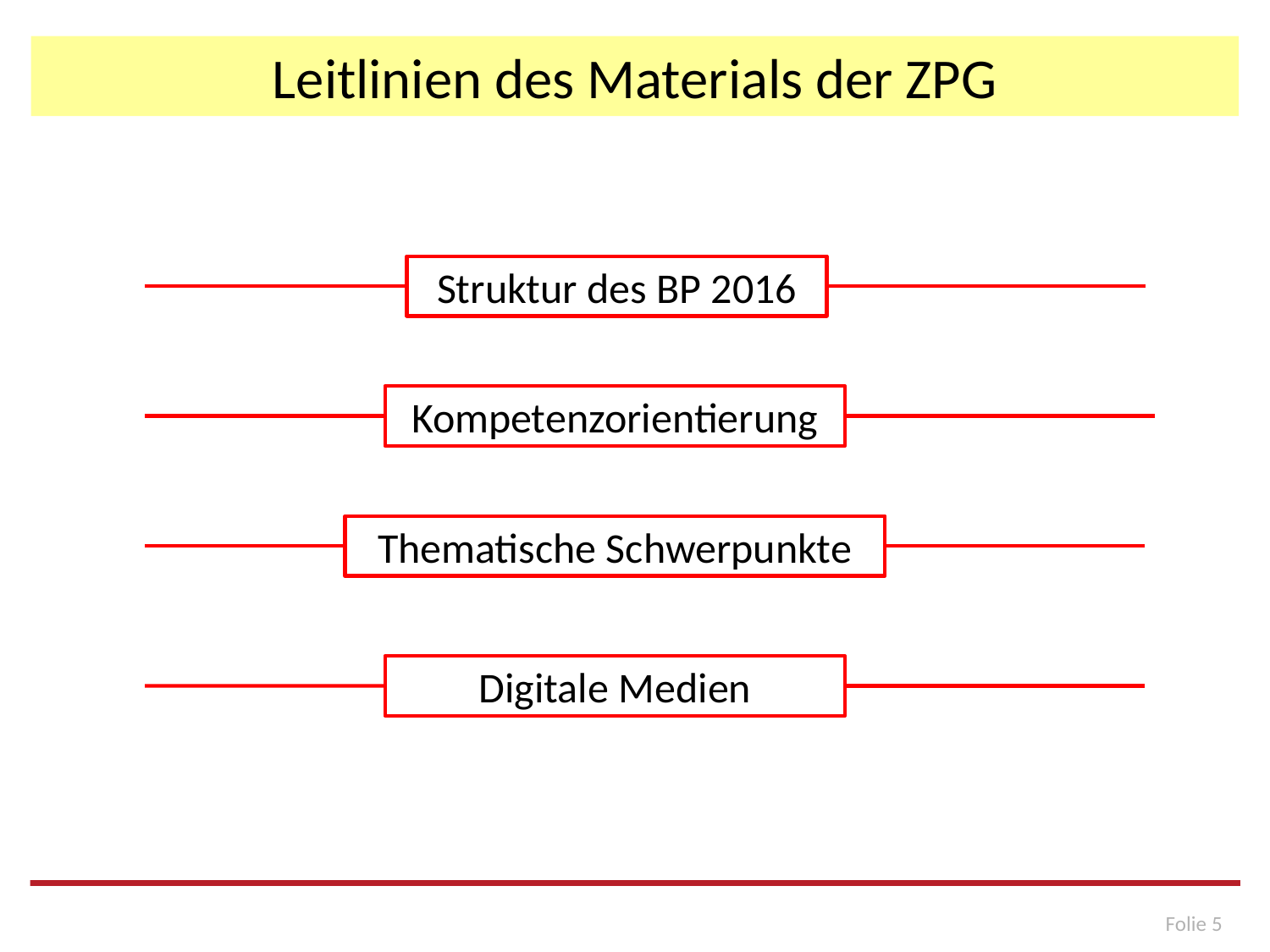

# Leitlinien des Materials der ZPG

Struktur des BP 2016
Kompetenzorientierung
Thematische Schwerpunkte
Digitale Medien
Folie 5